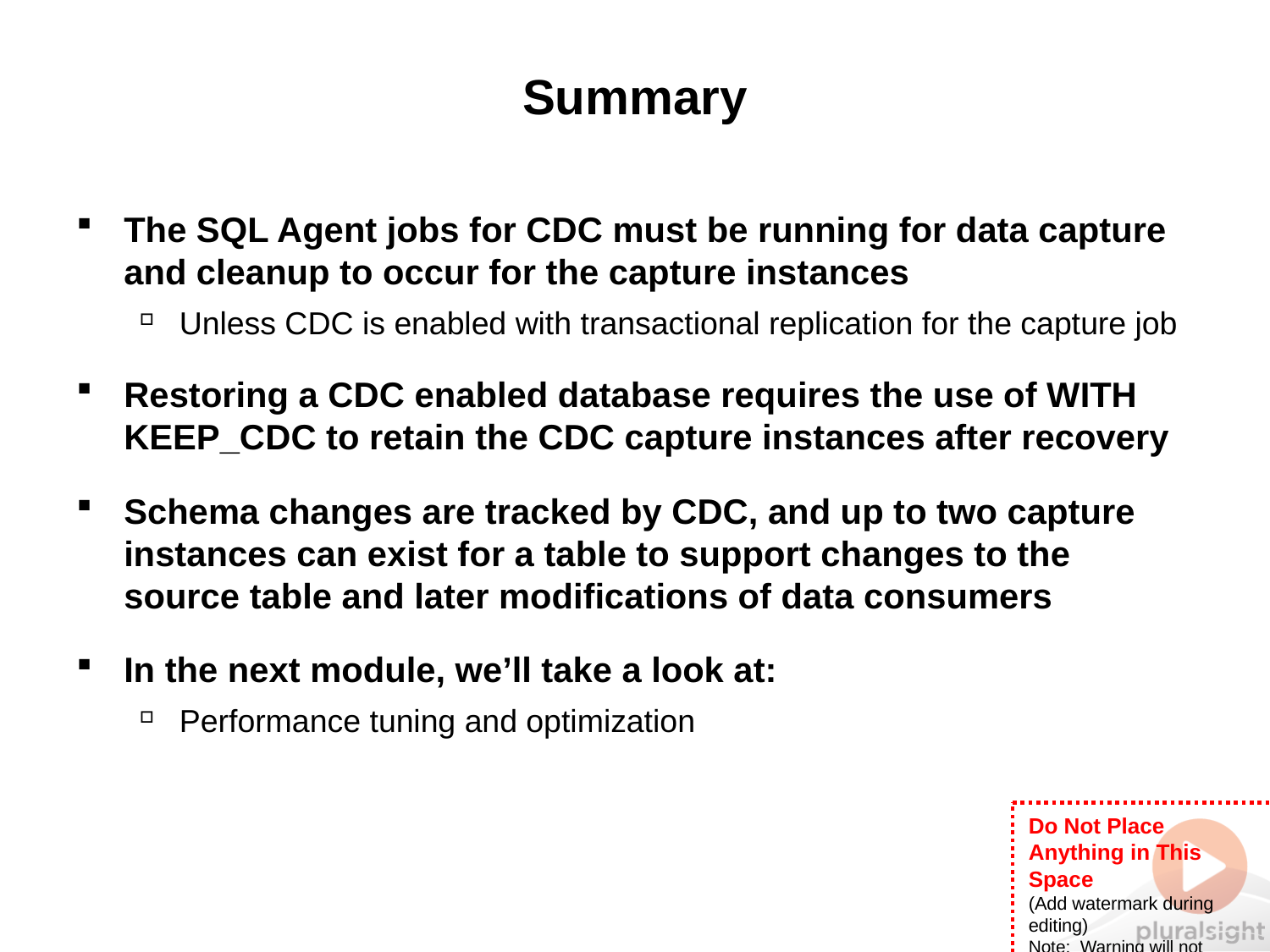

# Summary
The SQL Agent jobs for CDC must be running for data capture and cleanup to occur for the capture instances
Unless CDC is enabled with transactional replication for the capture job
Restoring a CDC enabled database requires the use of WITH KEEP_CDC to retain the CDC capture instances after recovery
Schema changes are tracked by CDC, and up to two capture instances can exist for a table to support changes to the source table and later modifications of data consumers
In the next module, we’ll take a look at:
Performance tuning and optimization